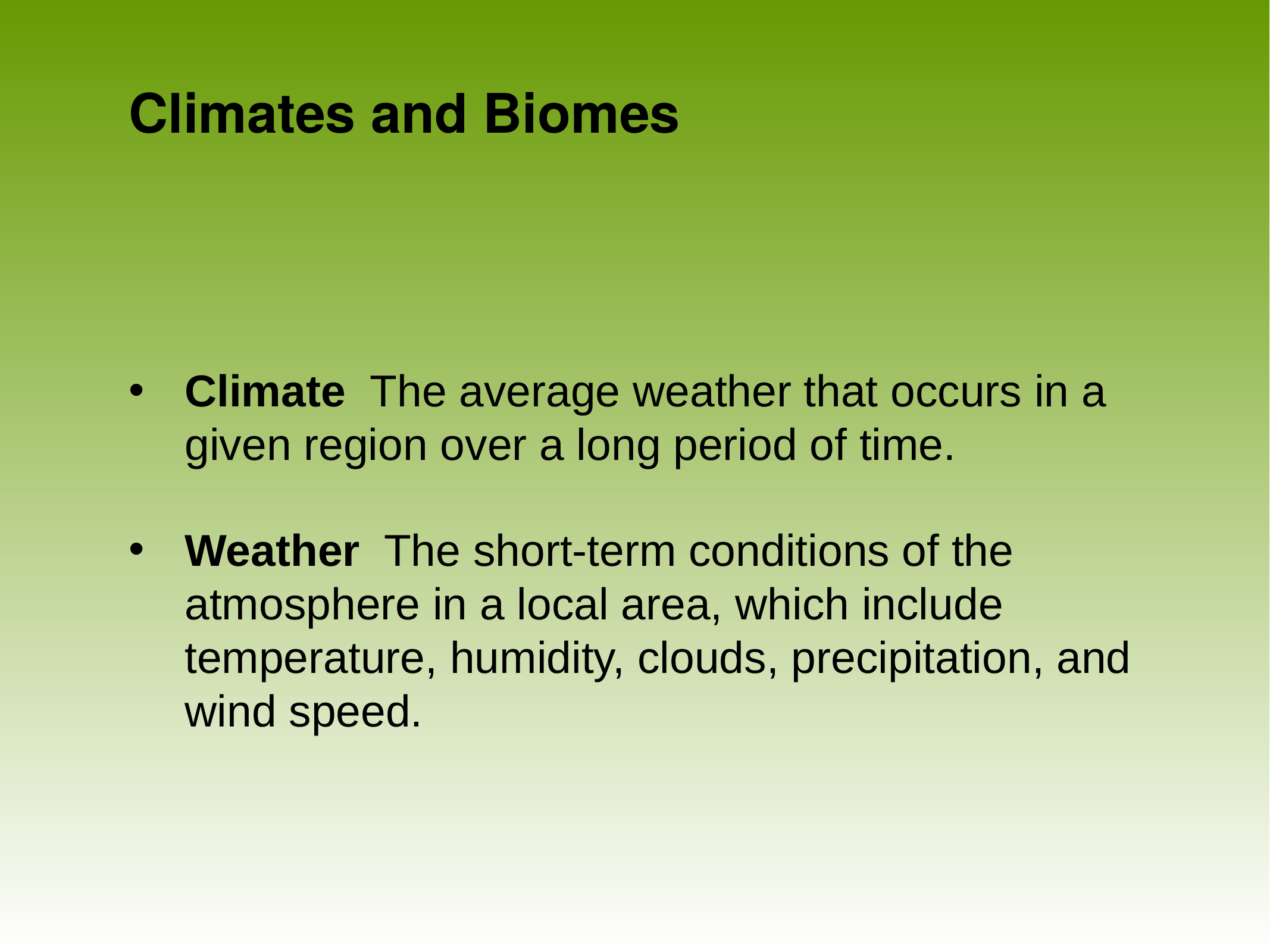

# Climates and Biomes
Climate  The average weather that occurs in a given region over a long period of time.
Weather  The short-term conditions of the atmosphere in a local area, which include temperature, humidity, clouds, precipitation, and wind speed.